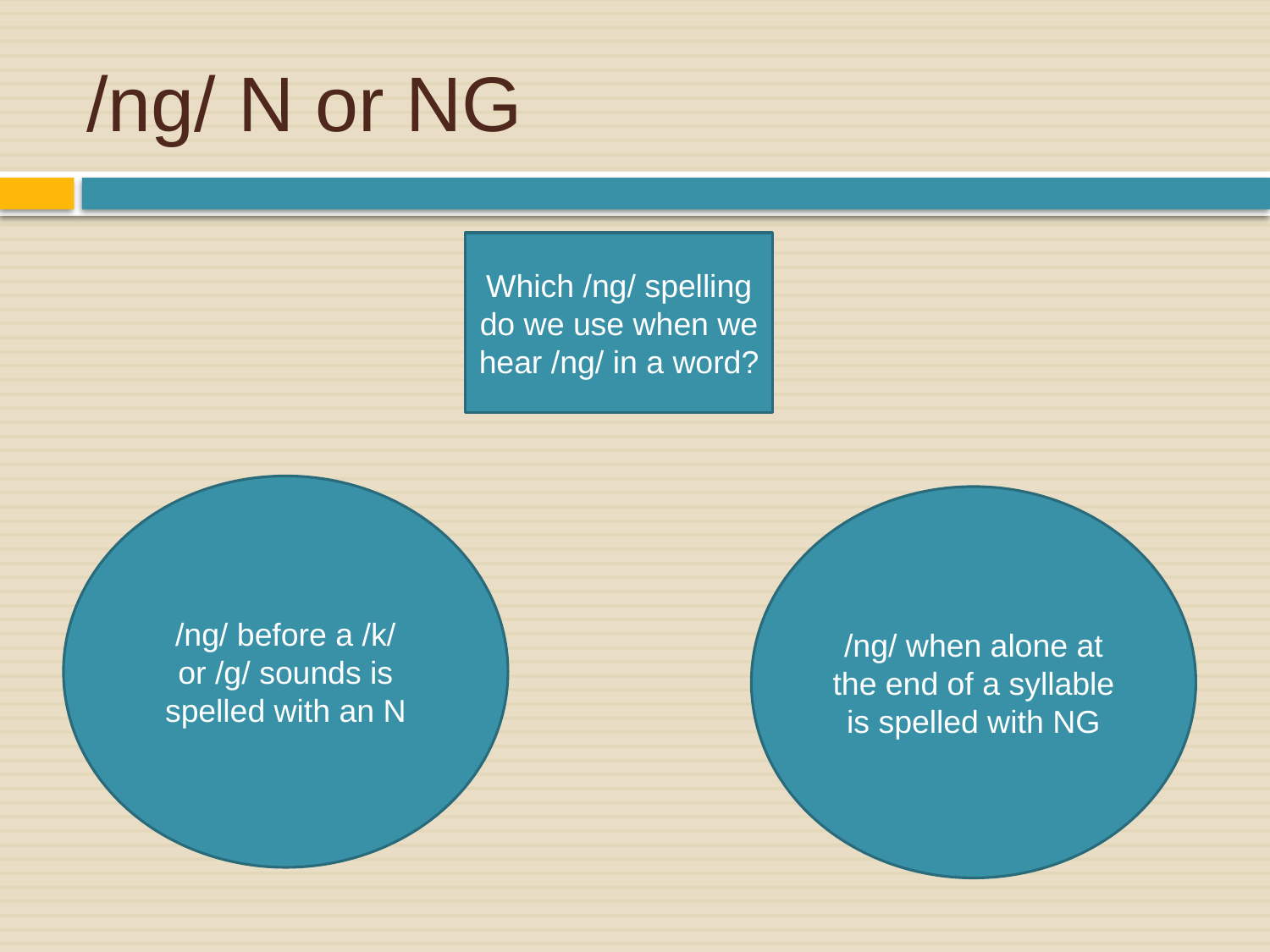

# /ng/ N or NG
Which /ng/ spelling do we use when we hear /ng/ in a word?
/ng/ before a /k/ or /g/ sounds is spelled with an N
/ng/ when alone at the end of a syllable is spelled with NG